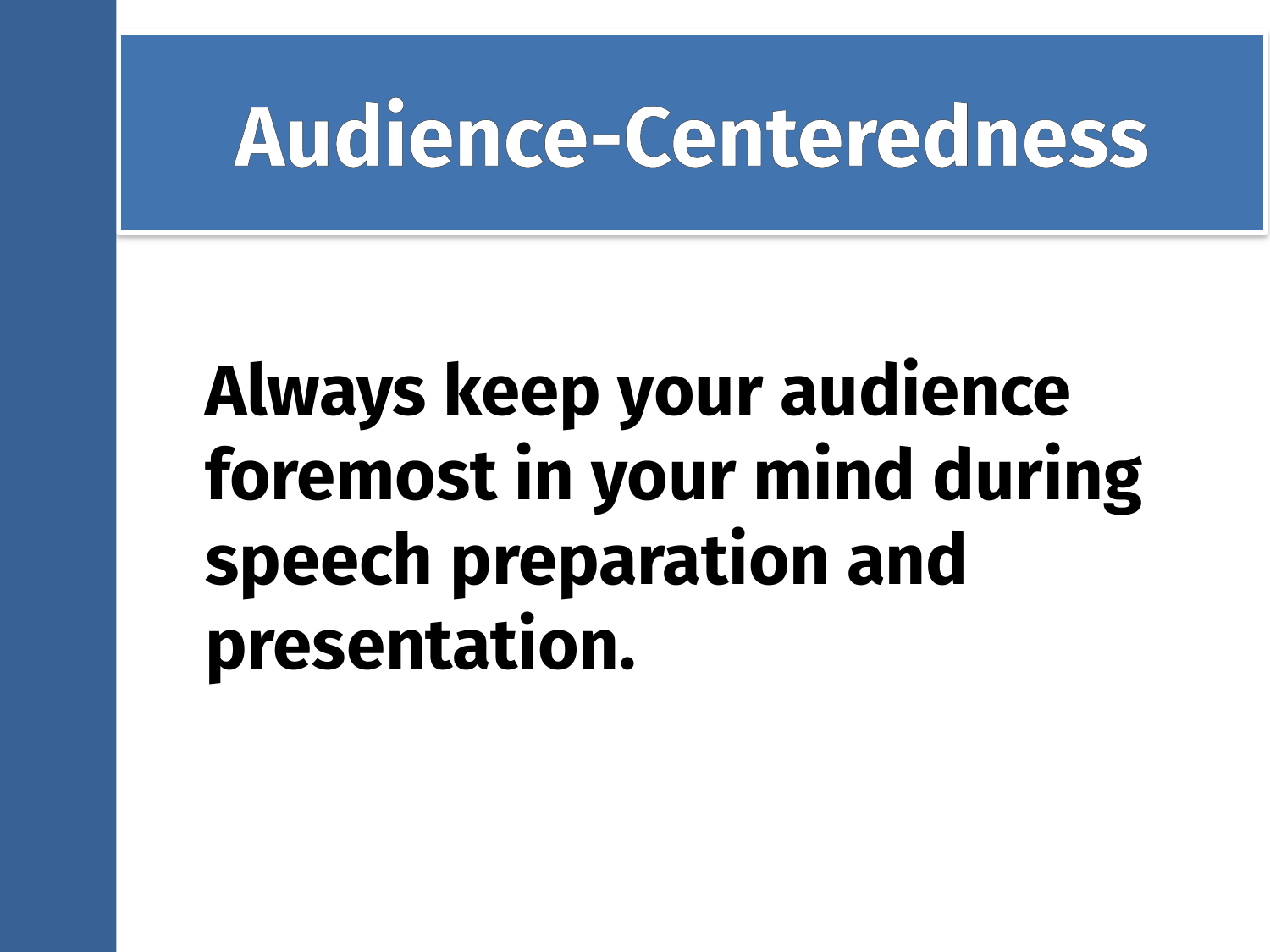

# Audience-Centeredness
Always keep your audience foremost in your mind during speech preparation and presentation.